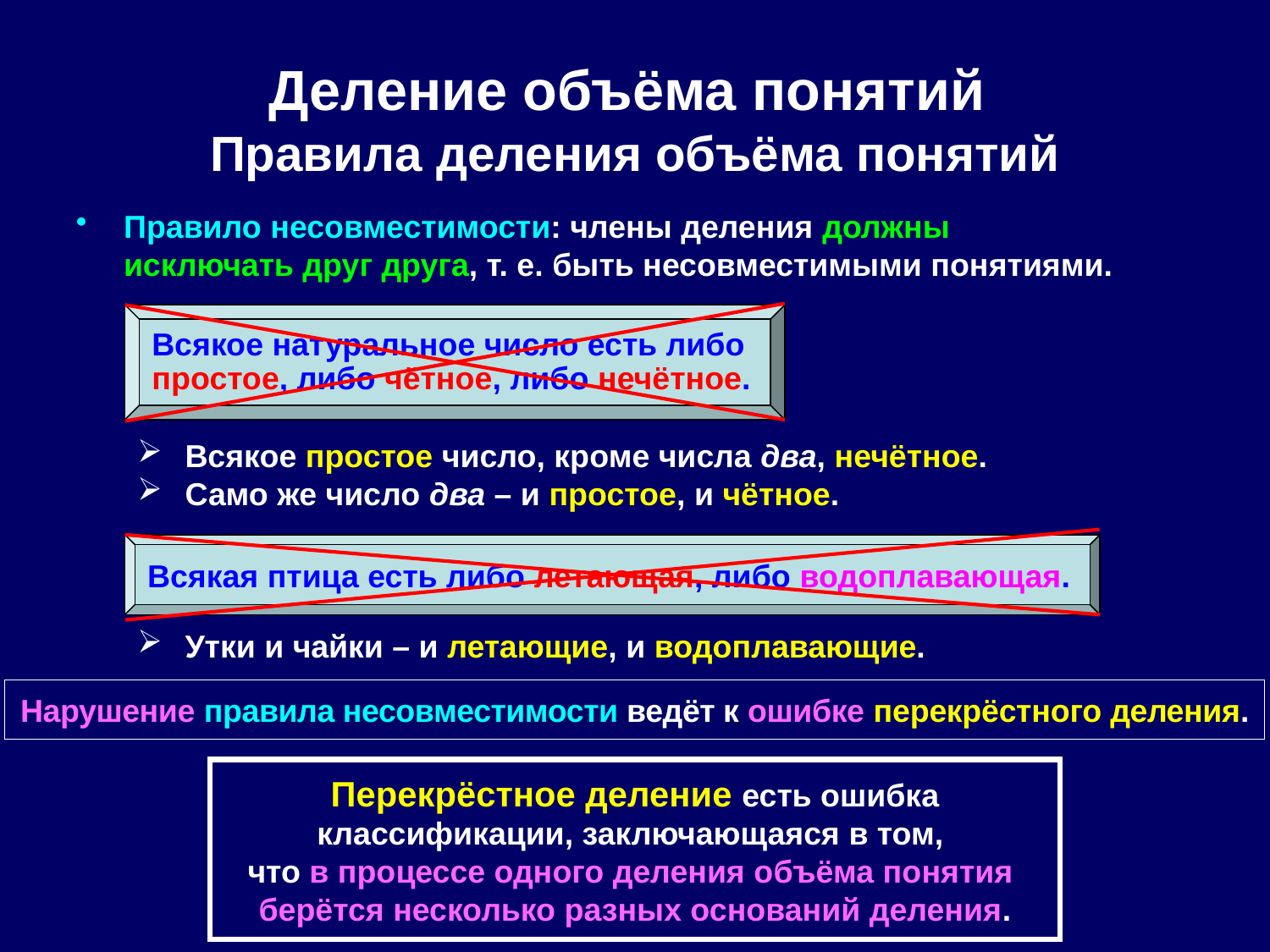

Деление объёма понятий
Правила деления объёма понятий
Правило несовместимости: члены деления должны
исключать друг друга, т. е. быть несовместимыми понятиями.
Всякое натуральное число есть либо простое, либо чётное, либо нечётное.
Всякое простое число, кроме числа два, нечётное.
Само же число два – и простое, и чётное.
Утки и чайки – и летающие, и водоплавающие.
Всякая птица есть либо летающая, либо водоплавающая.
Нарушение правила несовместимости ведёт к ошибке перекрёстного деления.
Перекрёстное деление есть ошибка классификации, заключающаяся в том,
что в процессе одного деления объёма понятия
берётся несколько разных оснований деления.